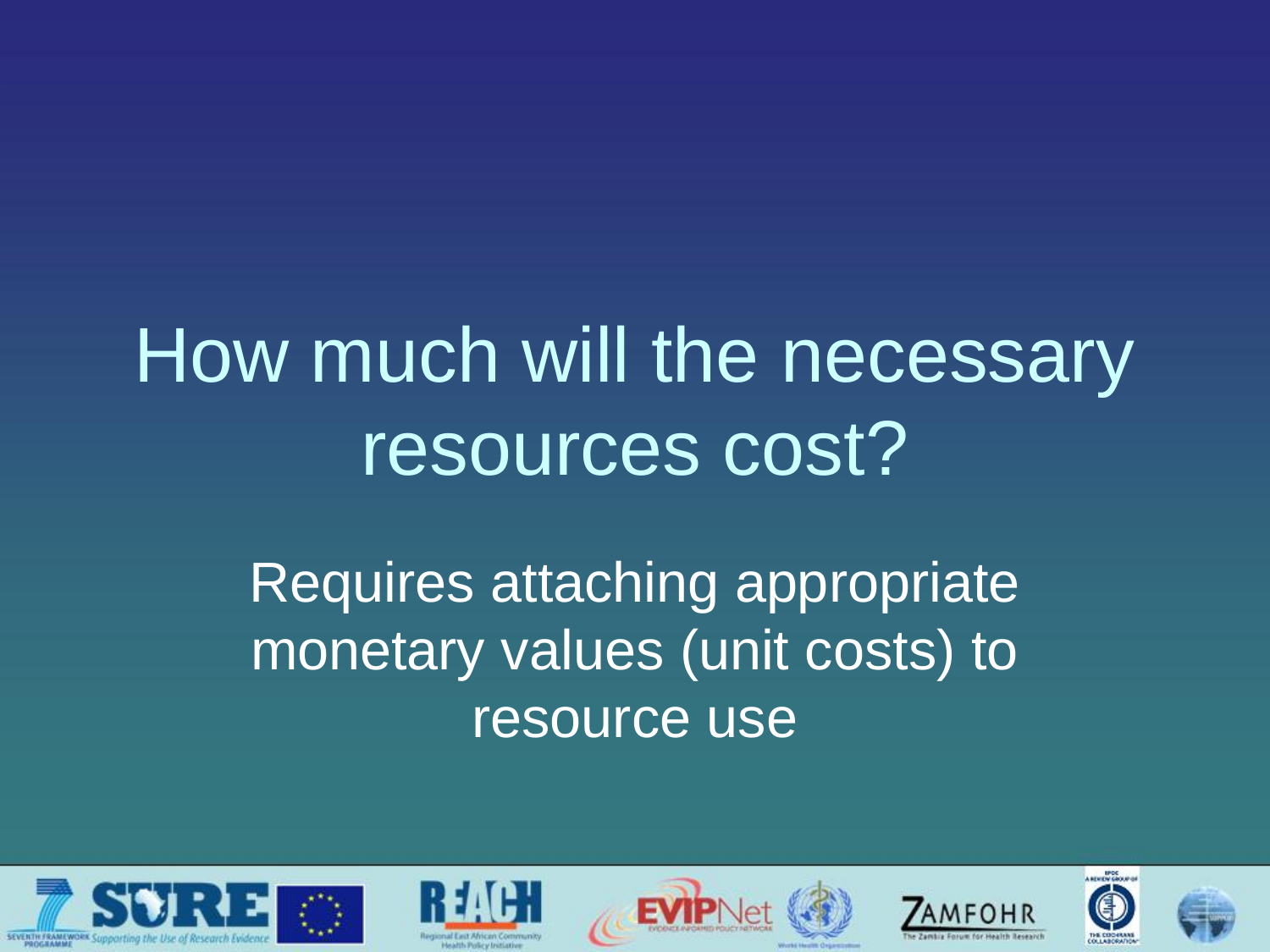

# How much will the necessary resources cost?
Requires attaching appropriate monetary values (unit costs) to resource use